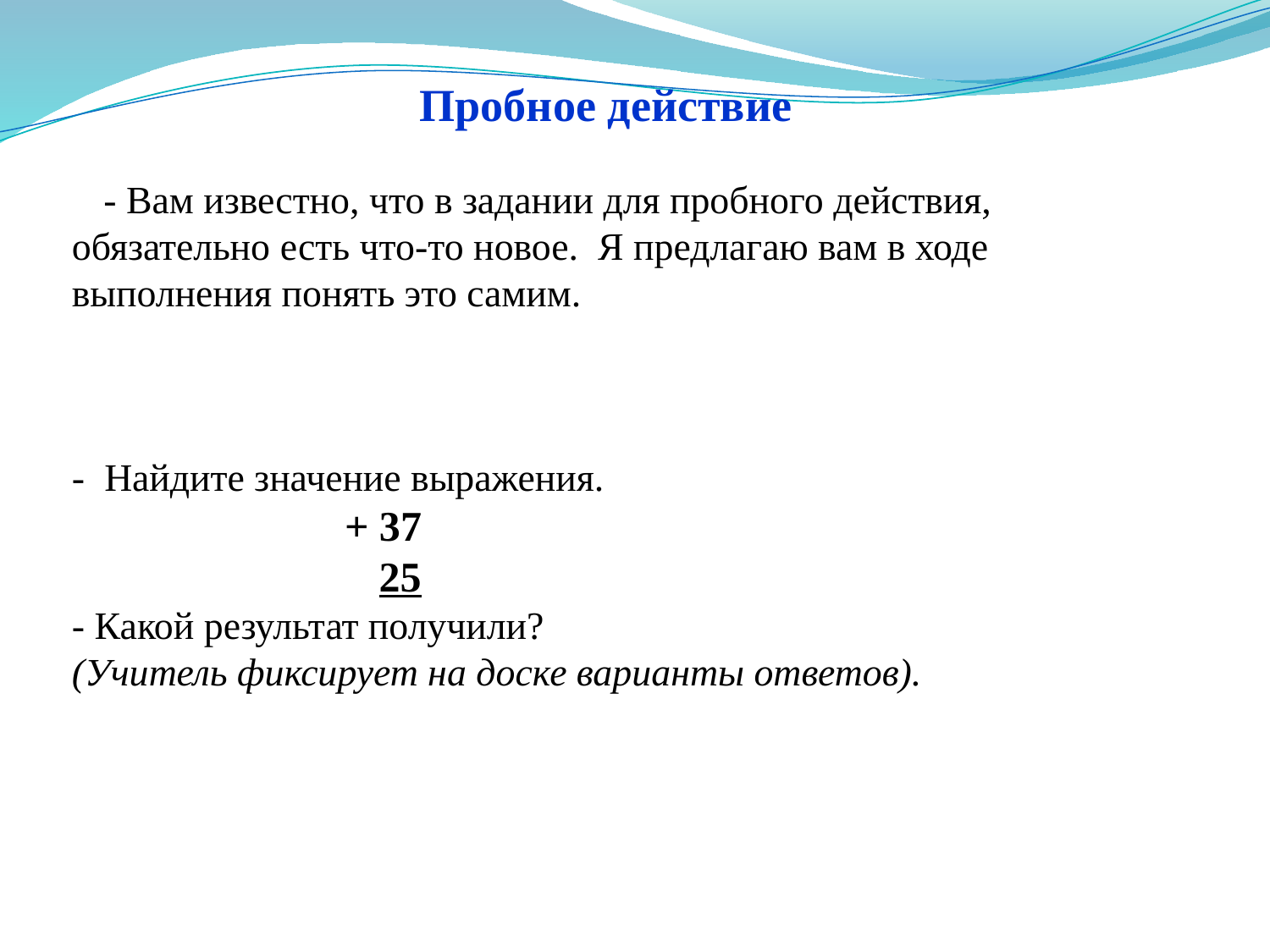

Пробное действие
		- Вам известно, что в задании для пробного действия, обязательно есть что-то новое.  Я предлагаю вам в ходе выполнения понять это самим.

-  Найдите значение выражения.
                            + 37
                             25
- Какой результат получили?
(Учитель фиксирует на доске варианты ответов).